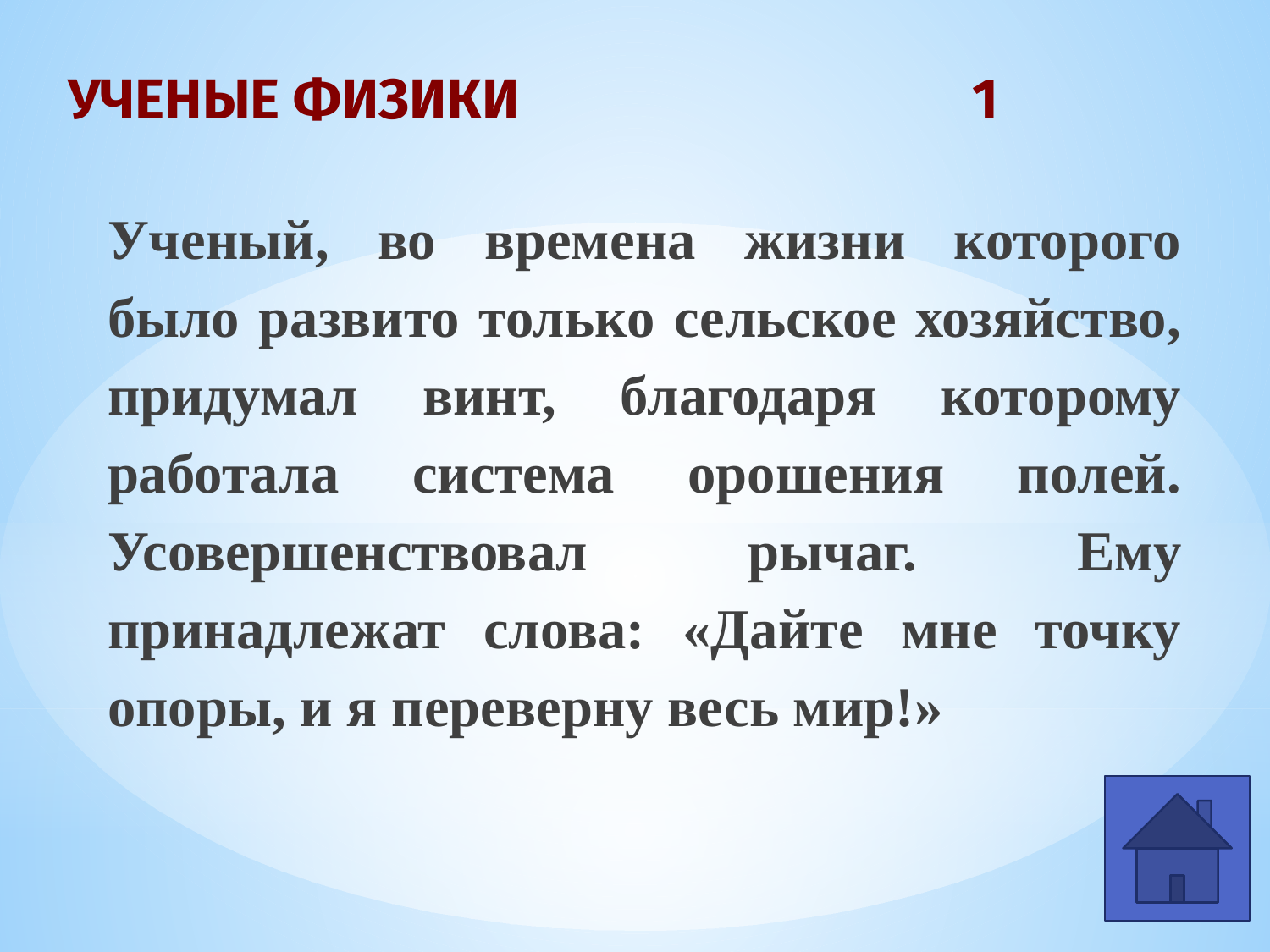

# УЧЕНЫЕ ФИЗИКИ                                  1
Ученый, во времена жизни которого было развито только сельское хозяйство, придумал винт, благодаря которому работала система орошения полей. Усовершенствовал рычаг. Ему принадлежат слова: «Дайте мне точку опоры, и я переверну весь мир!»